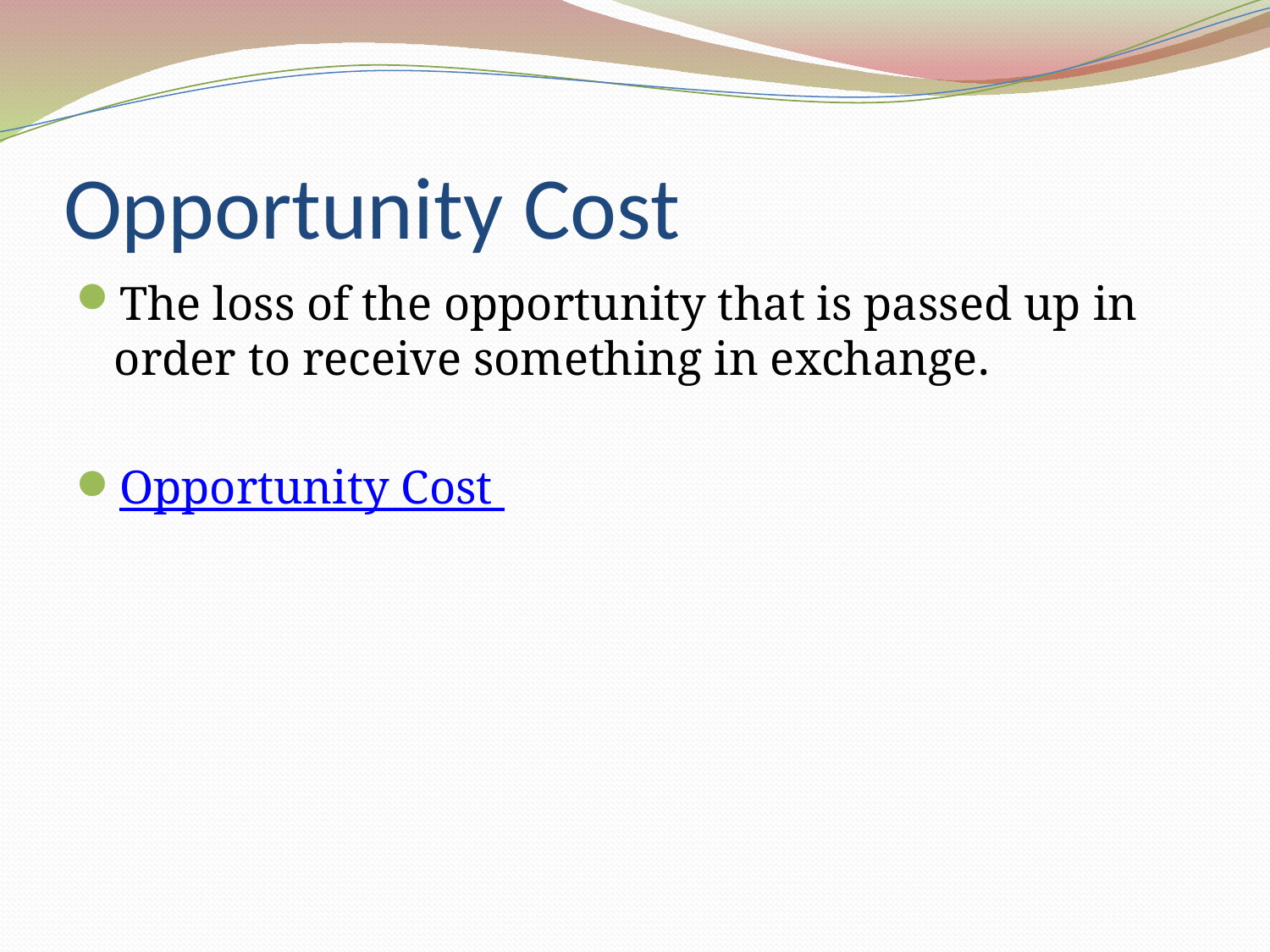

# Opportunity Cost
The loss of the opportunity that is passed up in order to receive something in exchange.

Opportunity Cost